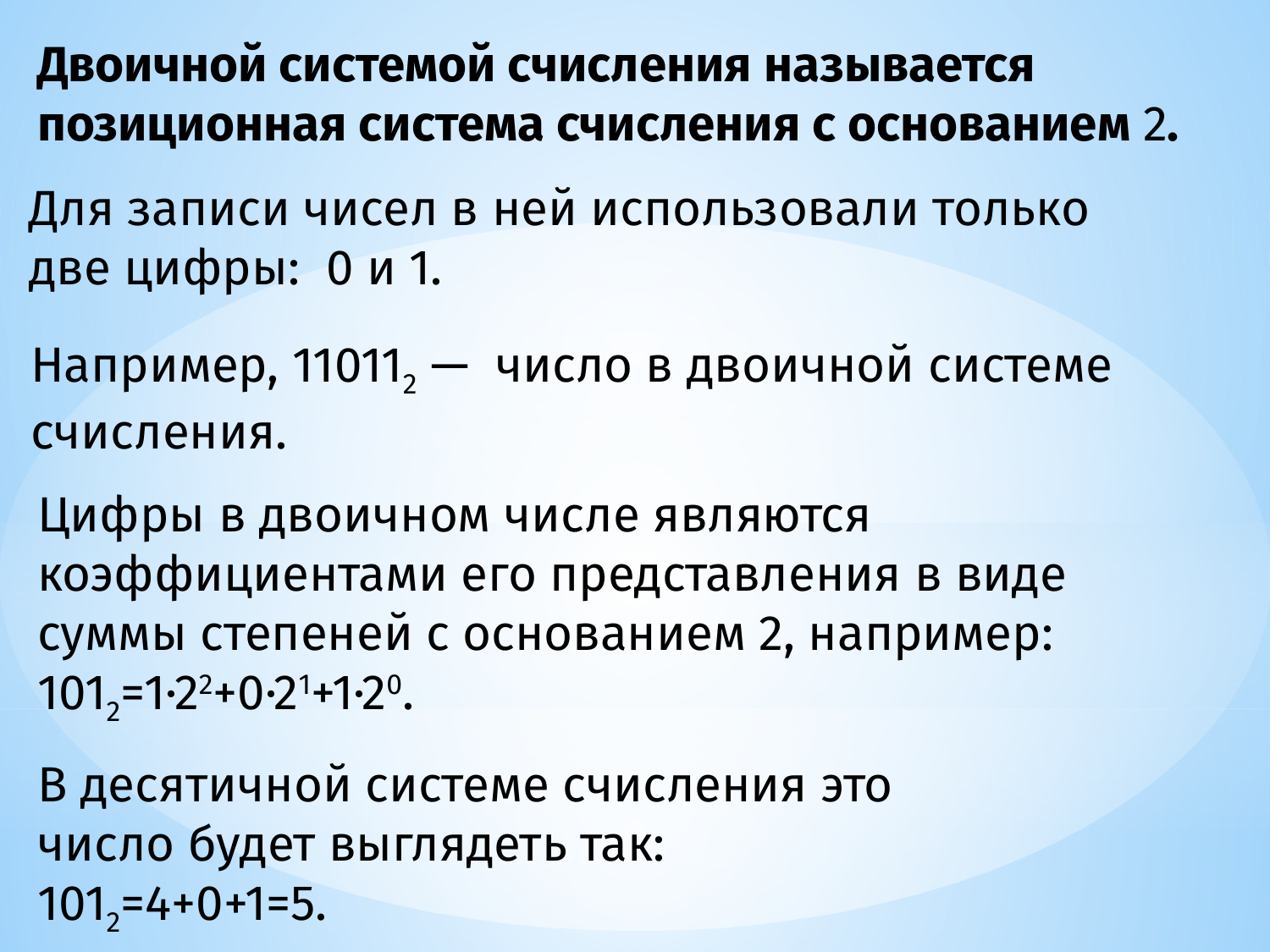

Двоичной системой счисления называется позиционная система счисления с основанием 2.
Для записи чисел в ней использовали только две цифры:  0 и 1.
Например, 110112 —  число в двоичной системе счисления.
Цифры в двоичном числе являются коэффициентами его представления в виде суммы степеней с основанием 2, например:
1012=1⋅22+0⋅21+1⋅20.
В десятичной системе счисления это число будет выглядеть так:
1012=4+0+1=5.